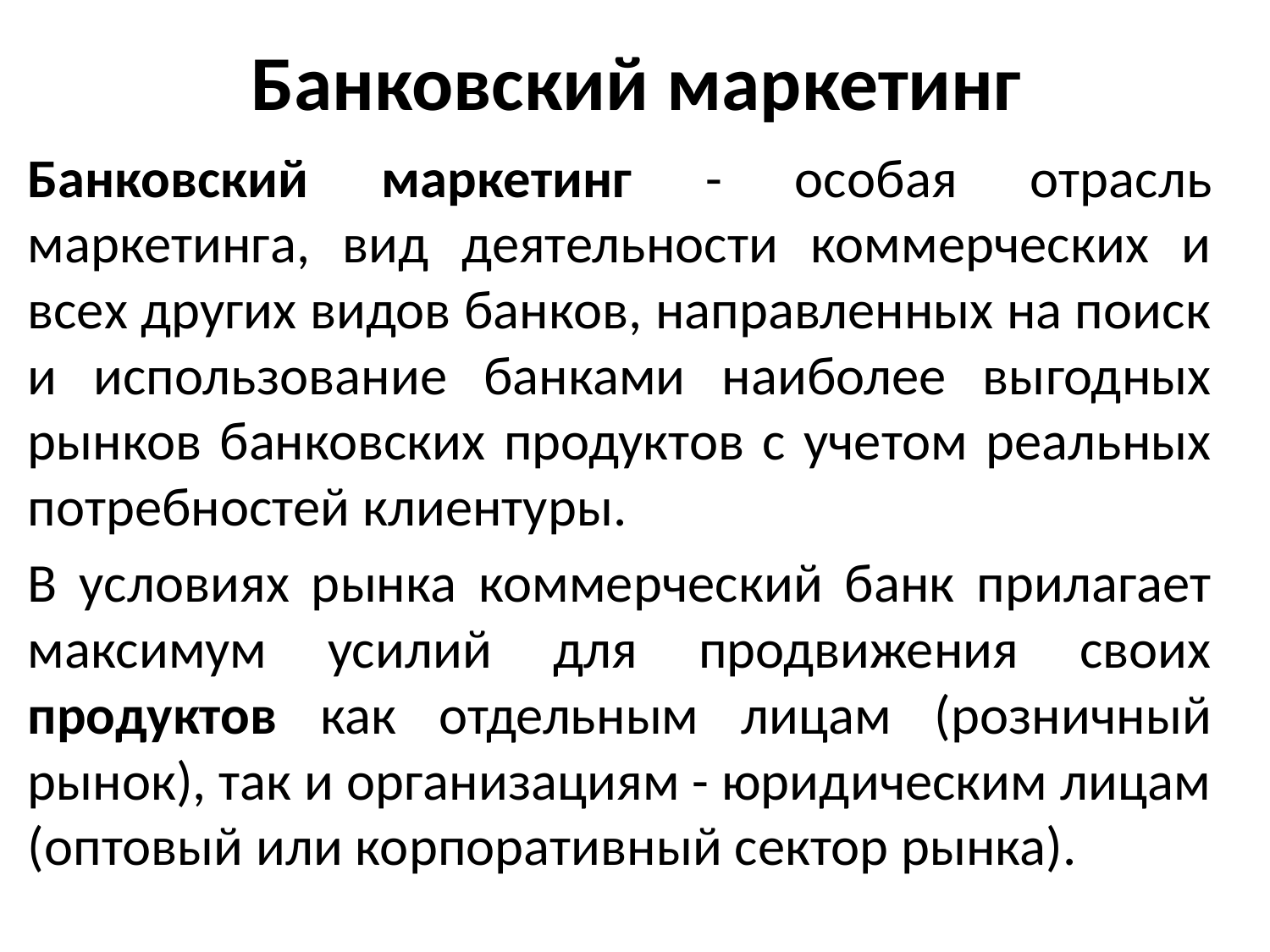

# Банковский маркетинг
Банковский маркетинг - особая отрасль маркетинга, вид деятельности коммерческих и всех других видов банков, направленных на поиск и использование банками наиболее выгодных рынков банковских продуктов с учетом реальных потребностей клиентуры.
В условиях рынка коммерческий банк прилагает максимум усилий для продвижения своих продуктов как отдельным лицам (розничный рынок), так и организациям - юридическим лицам (оптовый или корпоративный сектор рынка).